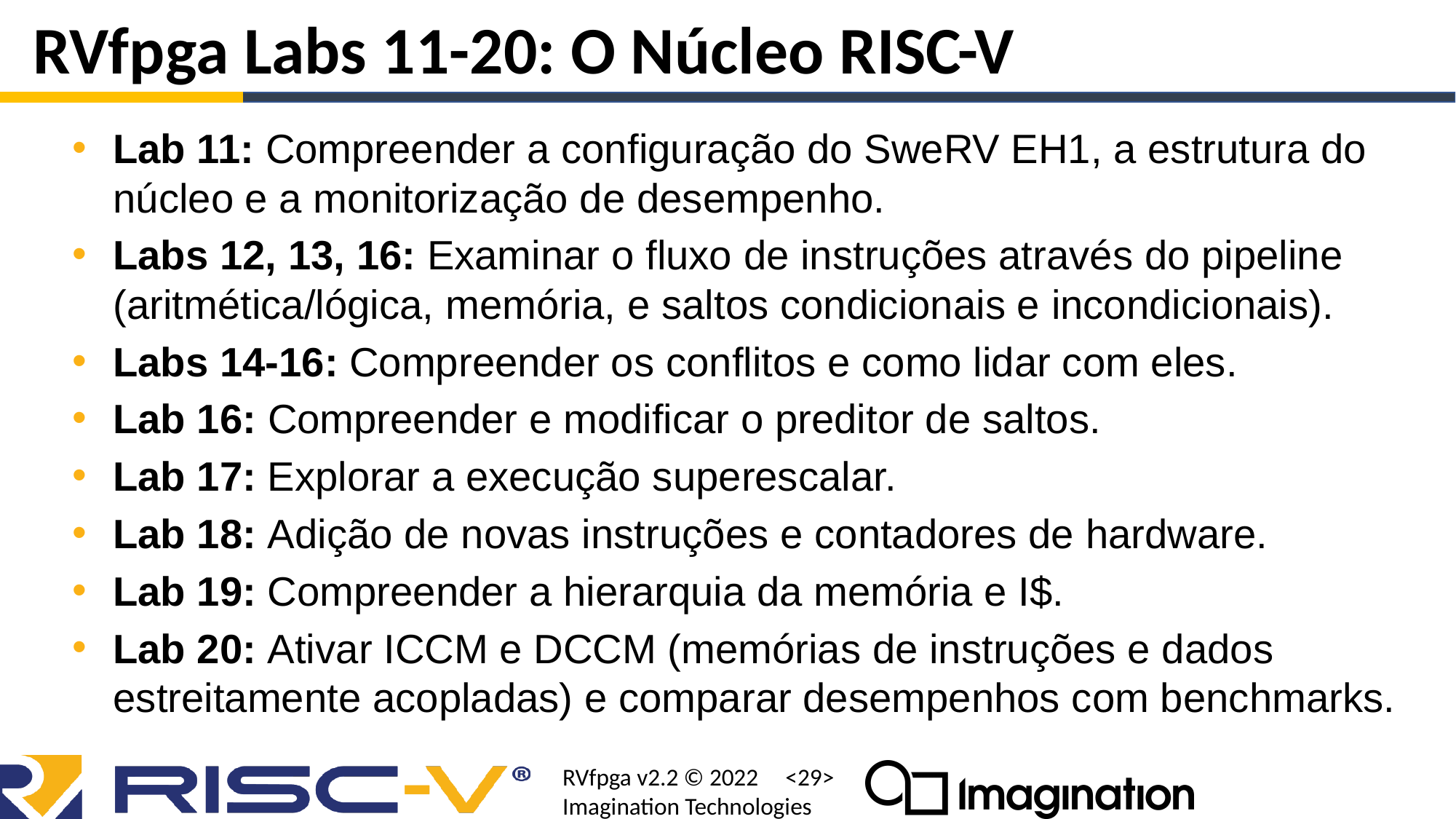

# RVfpga Labs 11-20: O Núcleo RISC-V
Lab 11: Compreender a configuração do SweRV EH1, a estrutura do núcleo e a monitorização de desempenho.
Labs 12, 13, 16: Examinar o fluxo de instruções através do pipeline (aritmética/lógica, memória, e saltos condicionais e incondicionais).
Labs 14-16: Compreender os conflitos e como lidar com eles.
Lab 16: Compreender e modificar o preditor de saltos.
Lab 17: Explorar a execução superescalar.
Lab 18: Adição de novas instruções e contadores de hardware.
Lab 19: Compreender a hierarquia da memória e I$.
Lab 20: Ativar ICCM e DCCM (memórias de instruções e dados estreitamente acopladas) e comparar desempenhos com benchmarks.